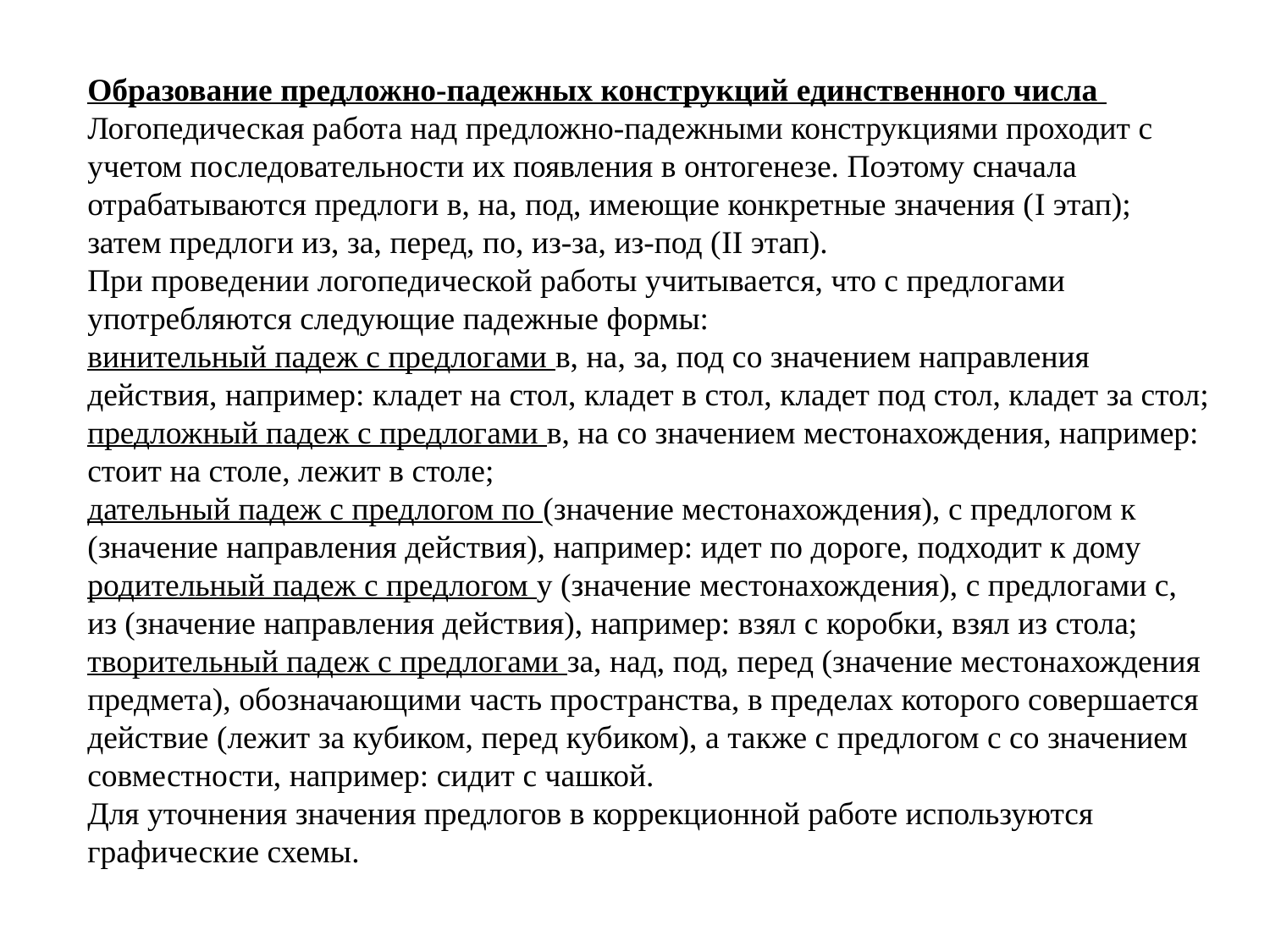

Образование предложно-падежных конструкций единственного числа
Логопедическая работа над предложно-падежными конструкциями проходит с учетом последовательности их появления в онтогенезе. Поэтому сначала отрабатываются предлоги в, на, под, имеющие конкретные значения (I этап); затем предлоги из, за, перед, по, из-за, из-под (II этап).
При проведении логопедической работы учитывается, что с предлогами употребляются следующие падежные формы:
винительный падеж с предлогами в, на, за, под со значением направления действия, например: кладет на стол, кладет в стол, кладет под стол, кладет за стол;
предложный падеж с предлогами в, на со значением местонахождения, например: стоит на столе, лежит в столе;
дательный падеж с предлогом по (значение местонахождения), с предлогом к (значение направления действия), например: идет по дороге, подходит к дому
родительный падеж с предлогом у (значение местонахождения), с предлогами с, из (значение направления действия), например: взял с коробки, взял из стола;
творительный падеж с предлогами за, над, под, перед (значение местонахождения предмета), обозначающими часть пространства, в пределах которого совершается действие (лежит за кубиком, перед кубиком), а также с предлогом с со значением совместности, например: сидит с чашкой.
Для уточнения значения предлогов в коррекционной работе используются графические схемы.